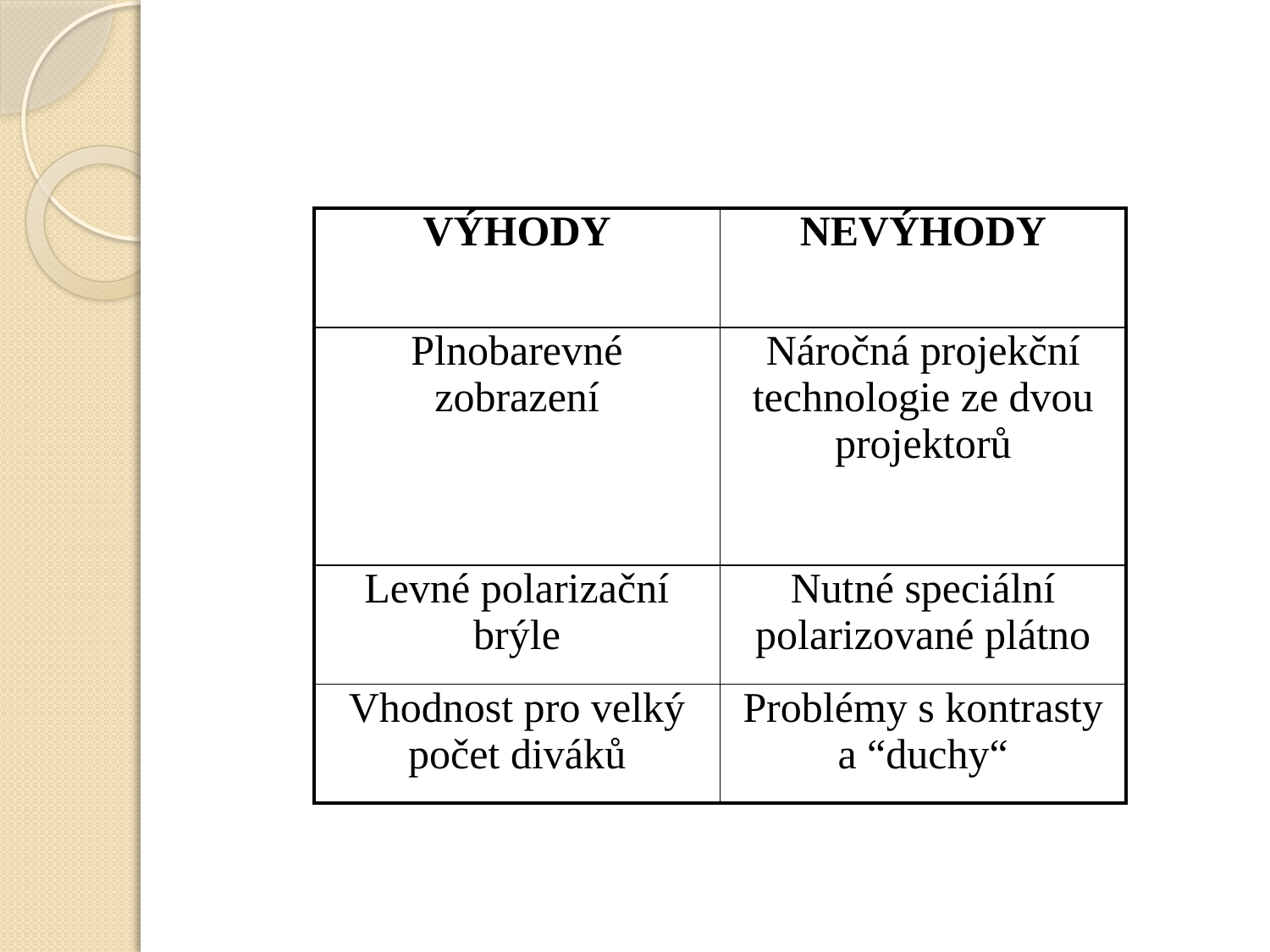

#
| Výhody | Nevýhody |
| --- | --- |
| Plnobarevné zobrazení | Náročná projekční technologie ze dvou projektorů |
| Levné polarizační brýle | Nutné speciální polarizované plátno |
| Vhodnost pro velký počet diváků | Problémy s kontrasty a “duchy“ |